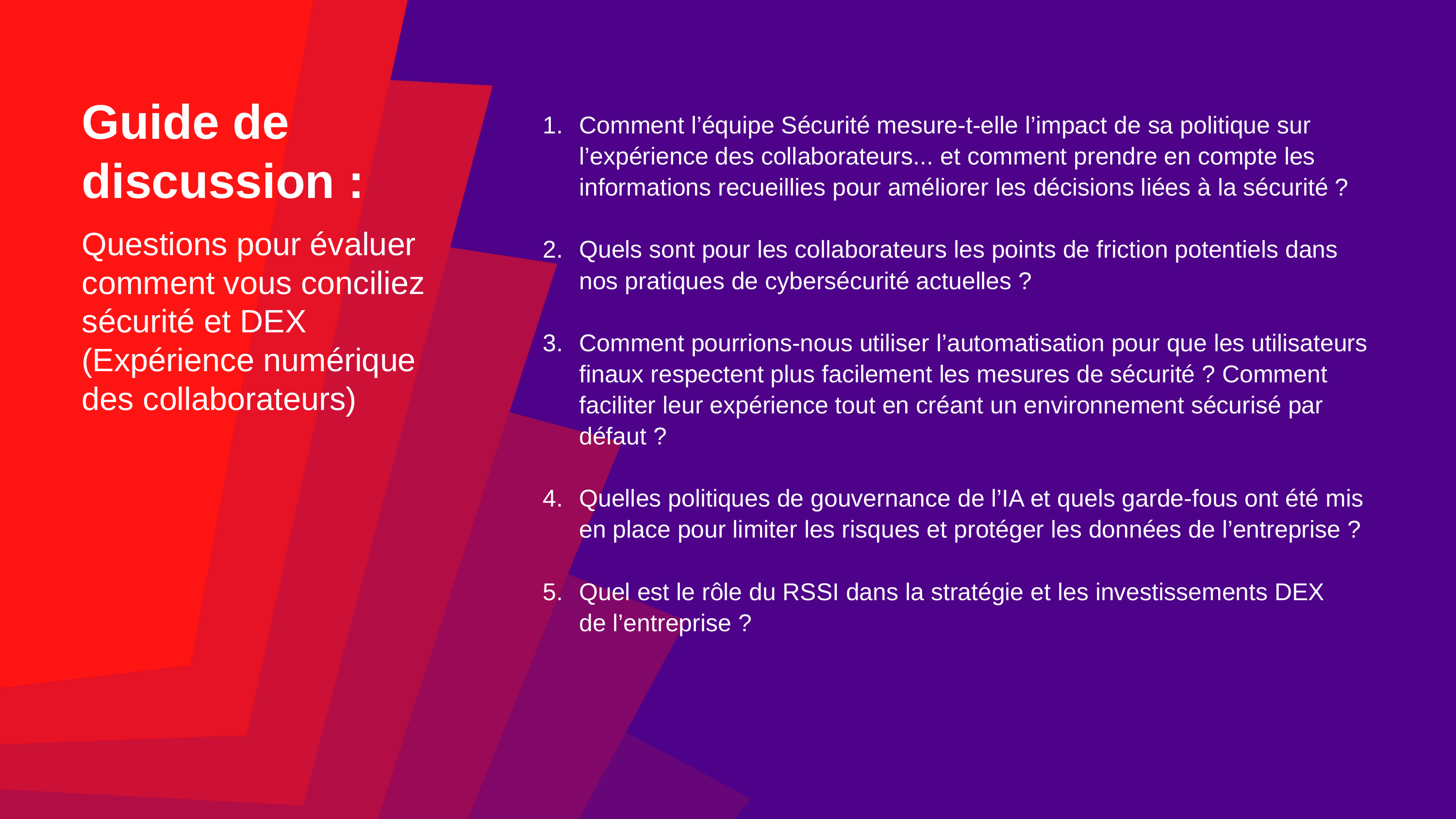

Guide de
discussion :
Comment l’équipe Sécurité mesure-t-elle l’impact de sa politique sur l’expérience des collaborateurs... et comment prendre en compte les informations recueillies pour améliorer les décisions liées à la sécurité ?
Quels sont pour les collaborateurs les points de friction potentiels dans nos pratiques de cybersécurité actuelles ?
Comment pourrions-nous utiliser l’automatisation pour que les utilisateurs finaux respectent plus facilement les mesures de sécurité ? Comment faciliter leur expérience tout en créant un environnement sécurisé par défaut ?
Quelles politiques de gouvernance de l’IA et quels garde-fous ont été mis en place pour limiter les risques et protéger les données de l’entreprise ?
Quel est le rôle du RSSI dans la stratégie et les investissements DEX
de l’entreprise ?
Questions pour évaluer comment vous conciliez sécurité et DEX (Expérience numérique des collaborateurs)